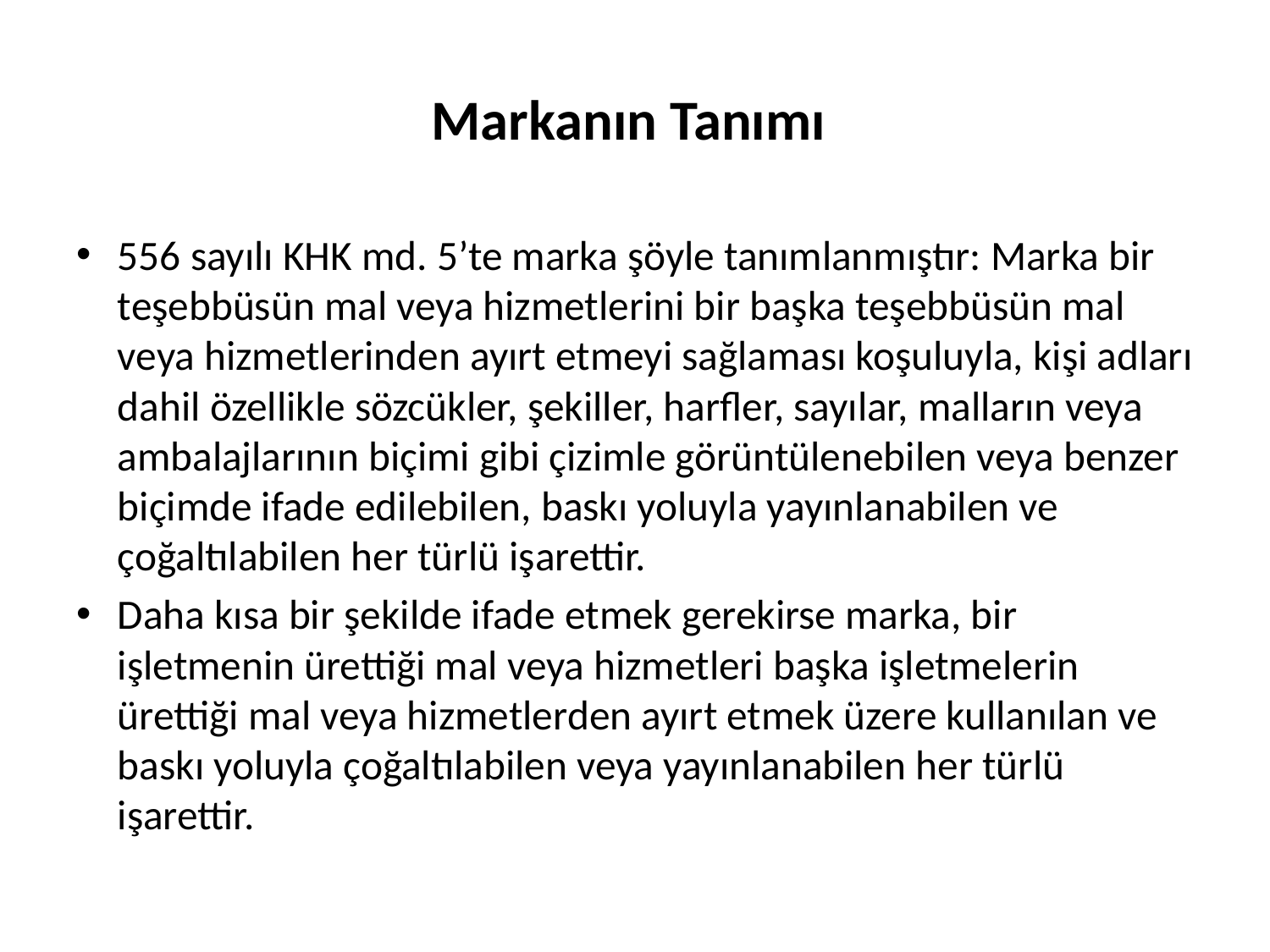

# Markanın Tanımı
556 sayılı KHK md. 5’te marka şöyle tanımlanmıştır: Marka bir teşebbüsün mal veya hizmetlerini bir başka teşebbüsün mal veya hizmetlerinden ayırt etmeyi sağlaması koşuluyla, kişi adları dahil özellikle sözcükler, şekiller, harfler, sayılar, malların veya ambalajlarının biçimi gibi çizimle görüntülenebilen veya benzer biçimde ifade edilebilen, baskı yoluyla yayınlanabilen ve çoğaltılabilen her türlü işarettir.
Daha kısa bir şekilde ifade etmek gerekirse marka, bir işletmenin ürettiği mal veya hizmetleri başka işletmelerin ürettiği mal veya hizmetlerden ayırt etmek üzere kullanılan ve baskı yoluyla çoğaltılabilen veya yayınlanabilen her türlü işarettir.